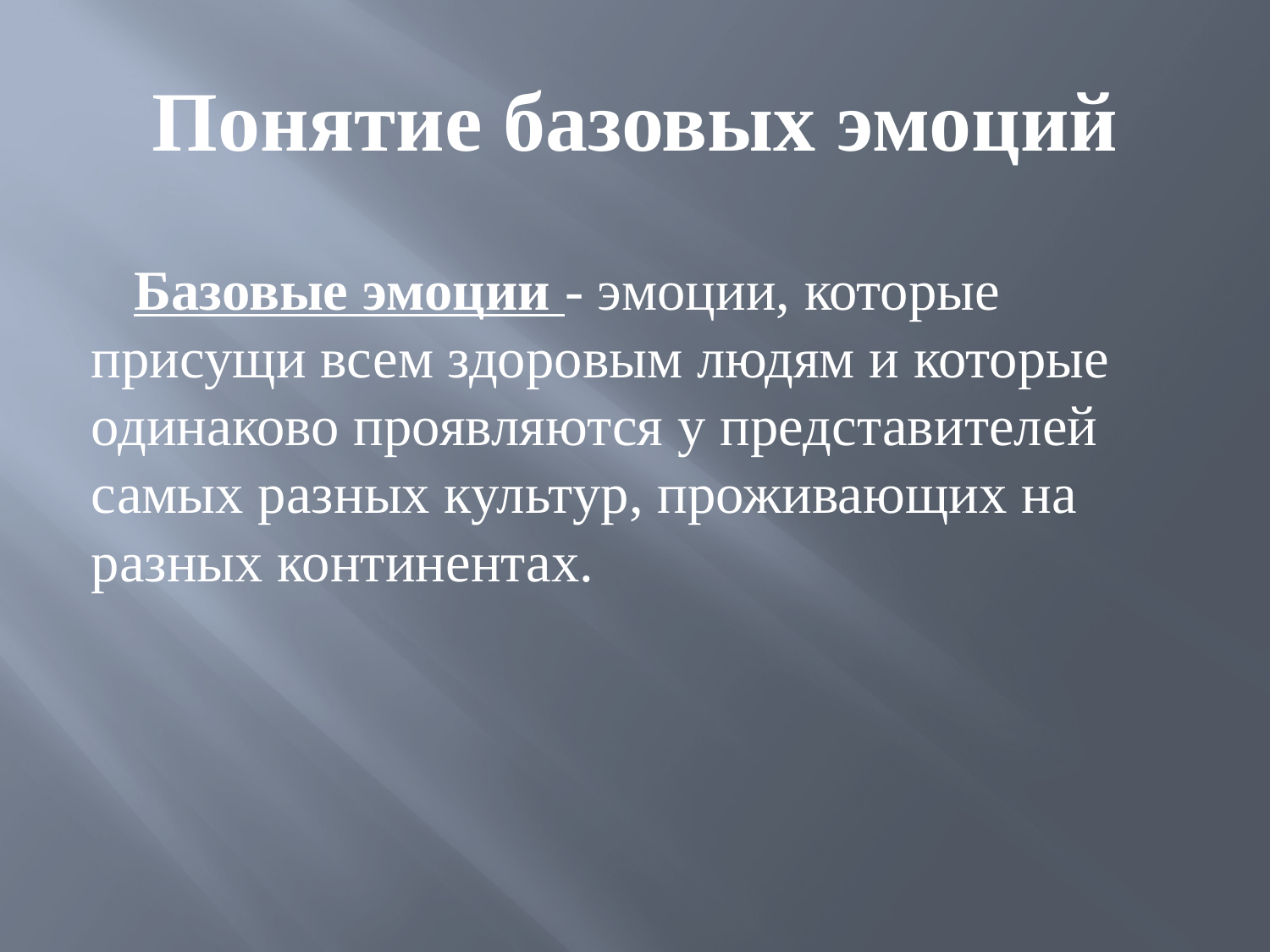

# Понятие базовых эмоций
   Базовые эмоции - эмоции, которые присущи всем здоровым людям и которые одинаково проявляются у представителей самых разных культур, проживающих на разных континентах.